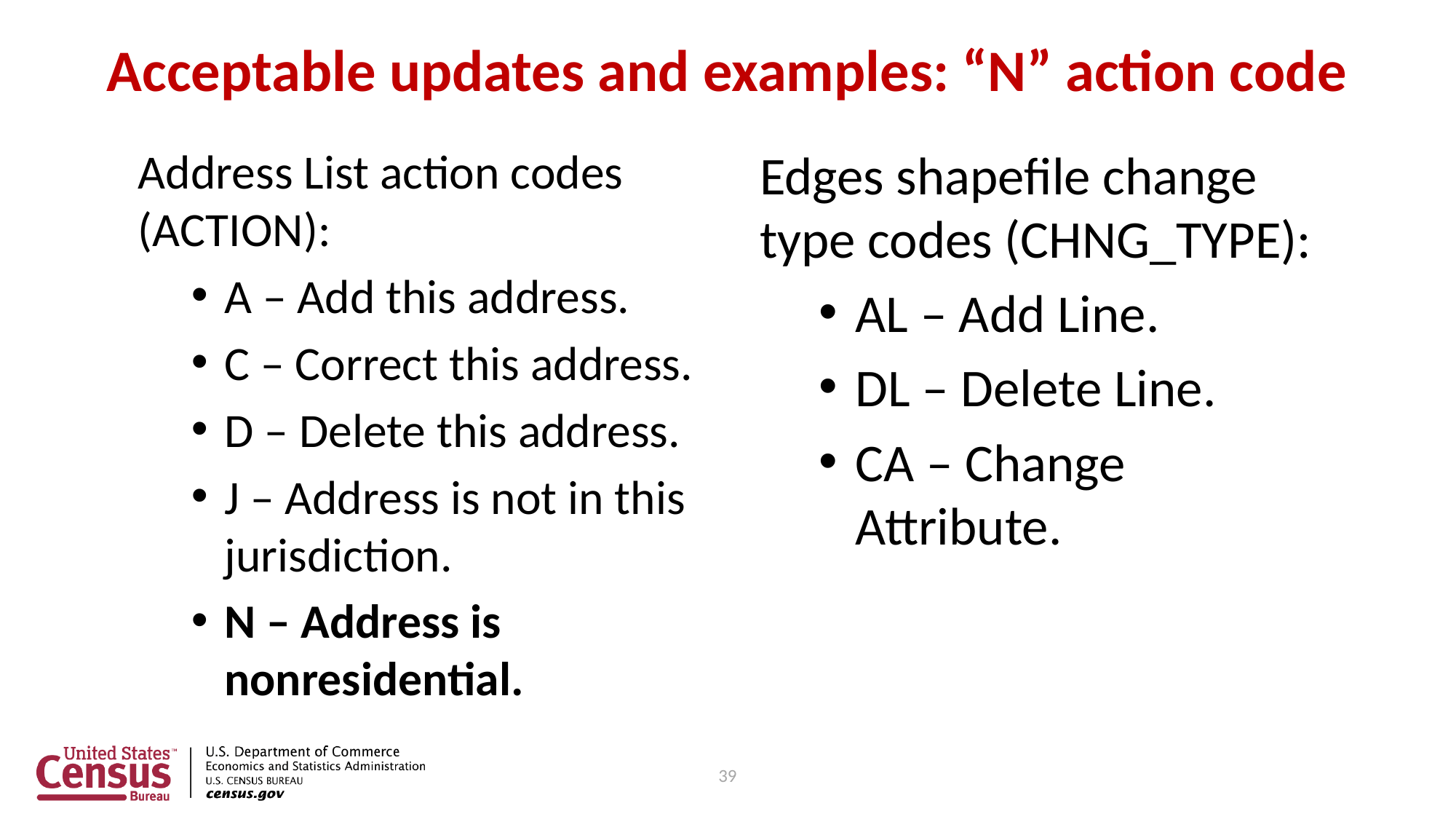

# Acceptable updates and examples: “N” action code
Address List action codes (ACTION):
A – Add this address.
C – Correct this address.
D – Delete this address.
J – Address is not in this jurisdiction.
N – Address is nonresidential.

Edges shapefile change type codes (CHNG_TYPE):
AL – Add Line.
DL – Delete Line.
CA – Change Attribute.
39